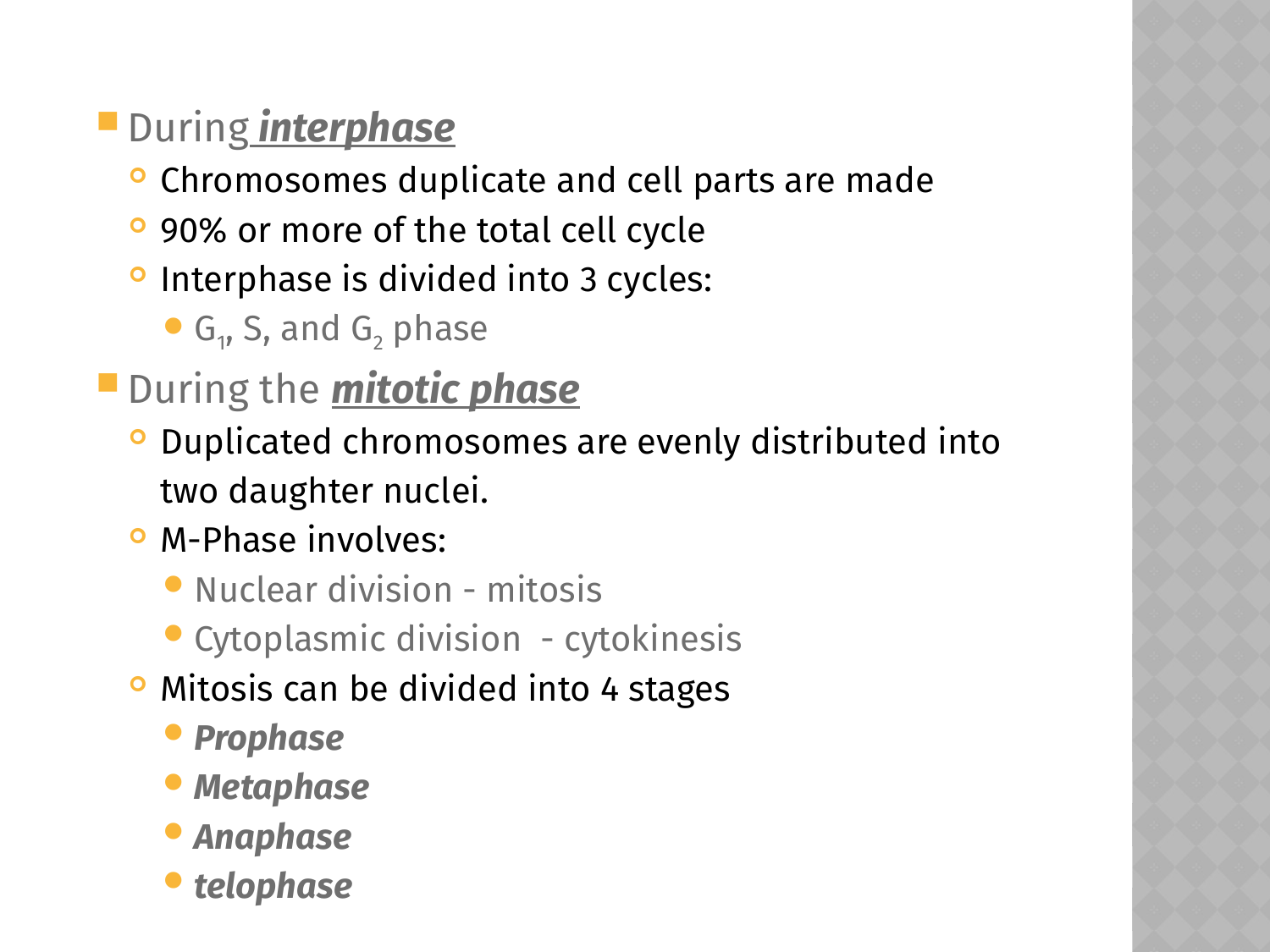

During interphase
Chromosomes duplicate and cell parts are made
90% or more of the total cell cycle
Interphase is divided into 3 cycles:
G1, S, and G2 phase
During the mitotic phase
Duplicated chromosomes are evenly distributed into
	two daughter nuclei.
M-Phase involves:
Nuclear division - mitosis
Cytoplasmic division  - cytokinesis
Mitosis can be divided into 4 stages
Prophase
Metaphase
Anaphase
telophase